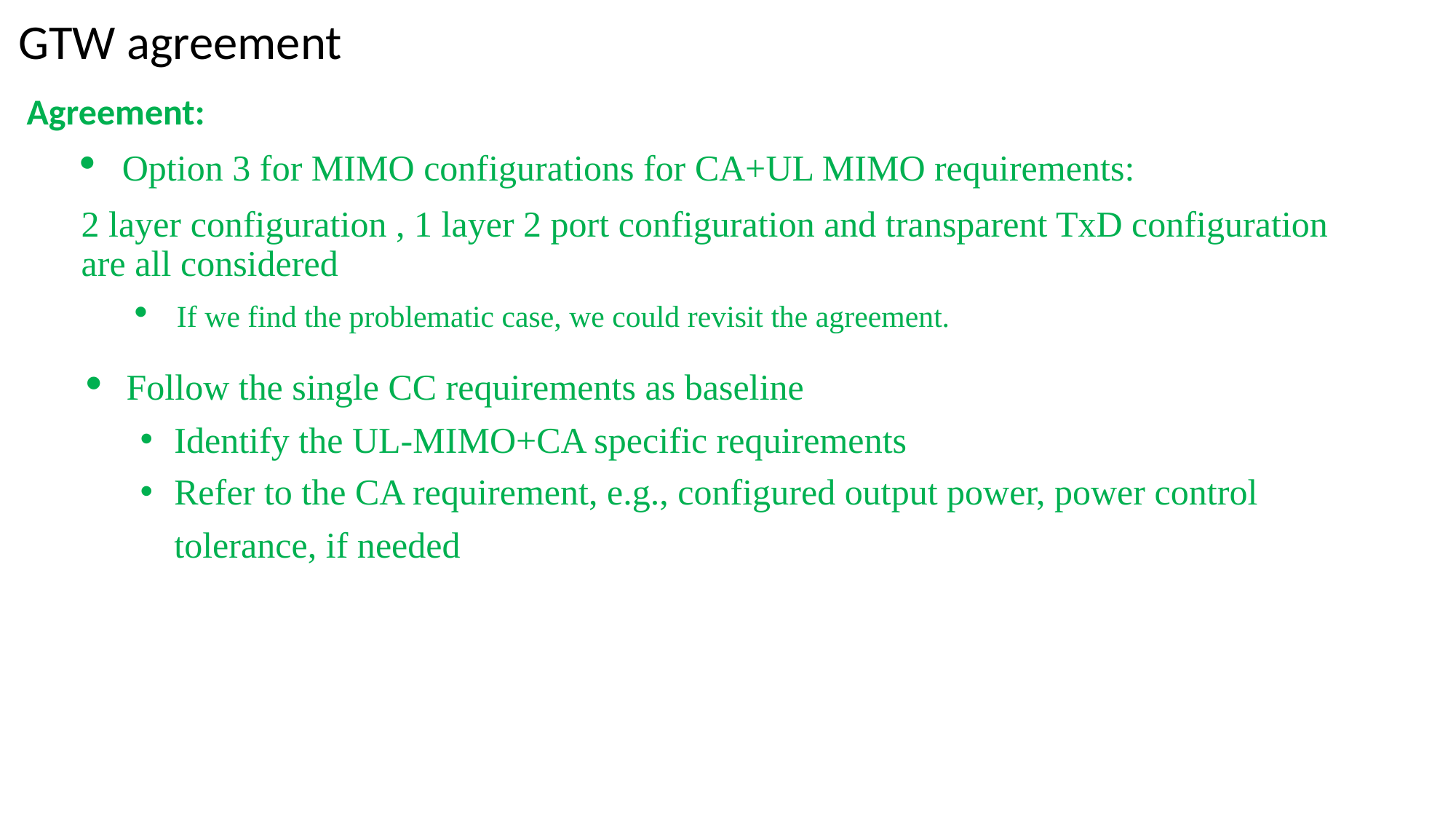

# GTW agreement
Agreement:
Option 3 for MIMO configurations for CA+UL MIMO requirements:
2 layer configuration , 1 layer 2 port configuration and transparent TxD configuration are all considered
If we find the problematic case, we could revisit the agreement.

Follow the single CC requirements as baseline
Identify the UL-MIMO+CA specific requirements
Refer to the CA requirement, e.g., configured output power, power control tolerance, if needed